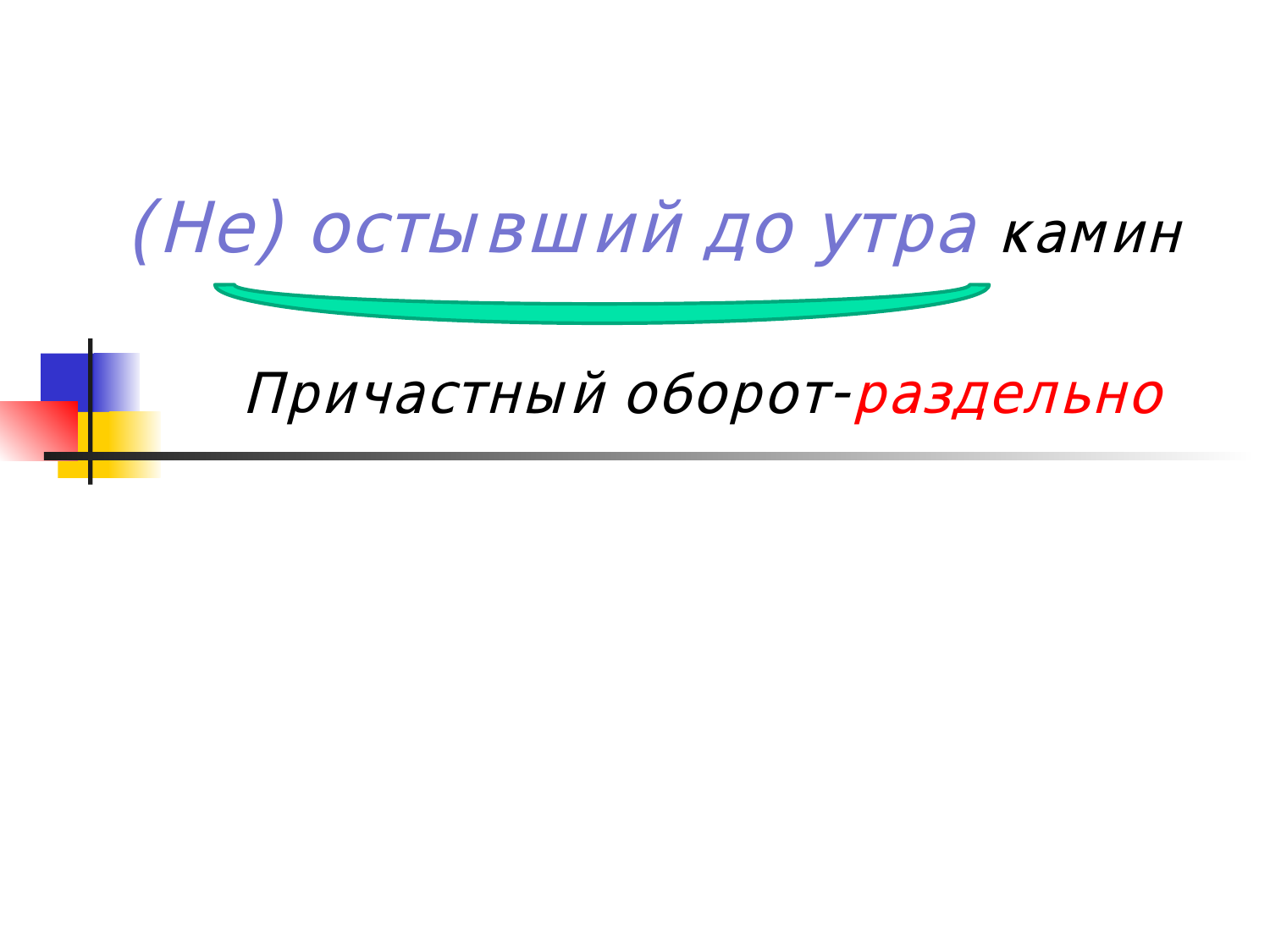

#
(Не) остывший до утра камин

       Причастный оборот-раздельно